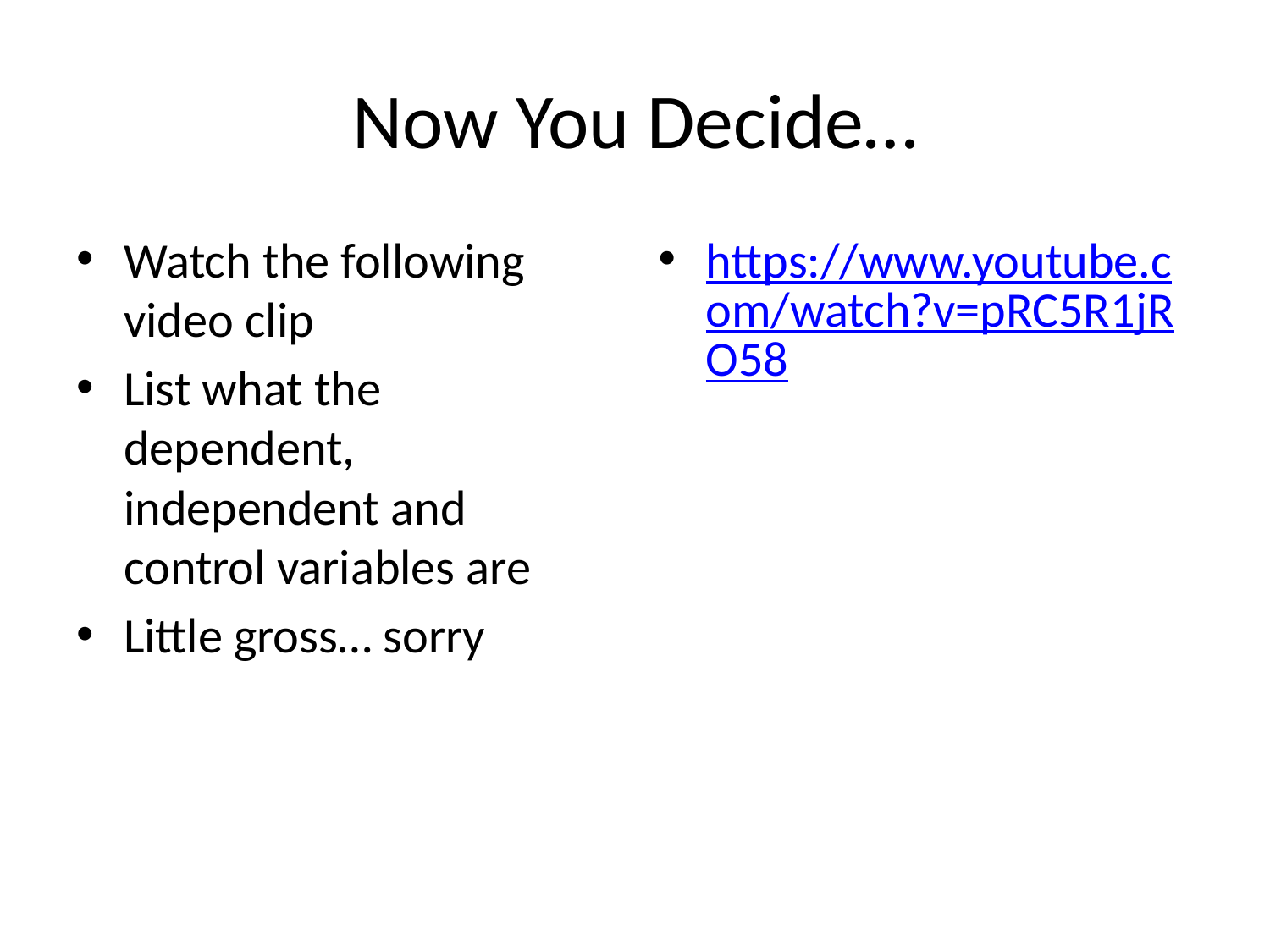

# Now You Decide…
Watch the following video clip
List what the dependent, independent and control variables are
Little gross… sorry
https://www.youtube.com/watch?v=pRC5R1jRO58